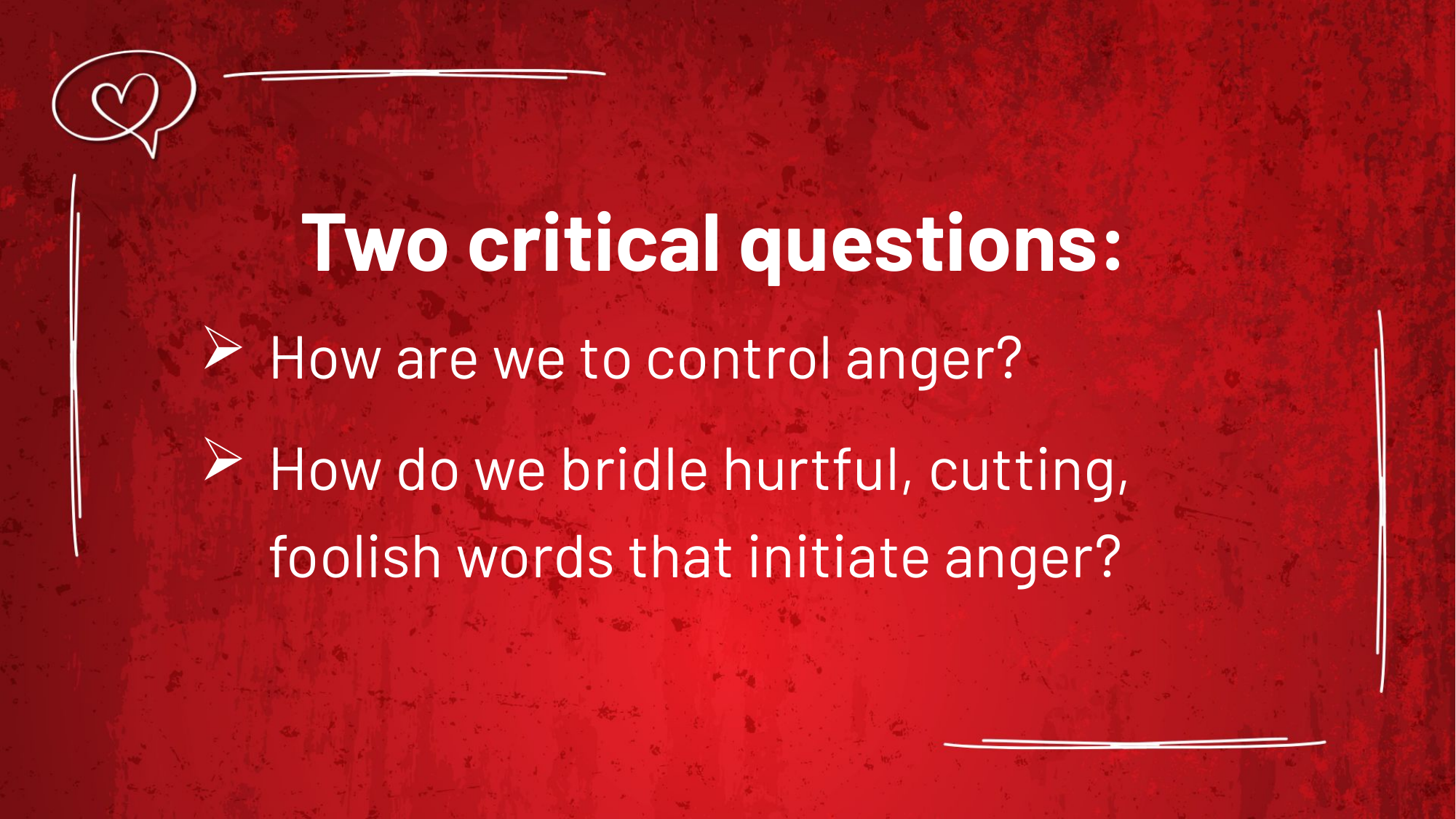

Two critical questions:
How are we to control anger?
How do we bridle hurtful, cutting, foolish words that initiate anger?